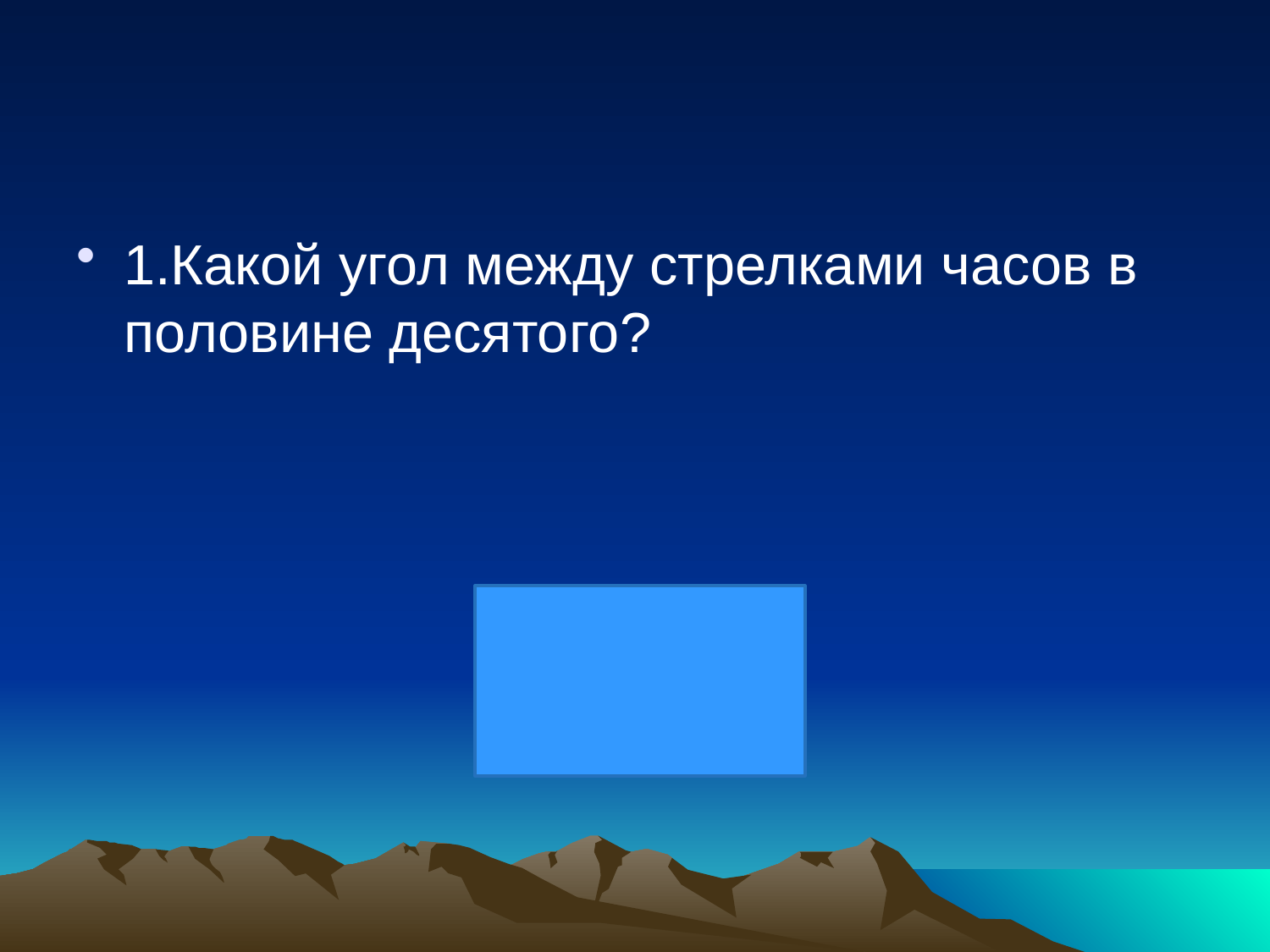

#
1.Какой угол между стрелками часов в половине десятого?